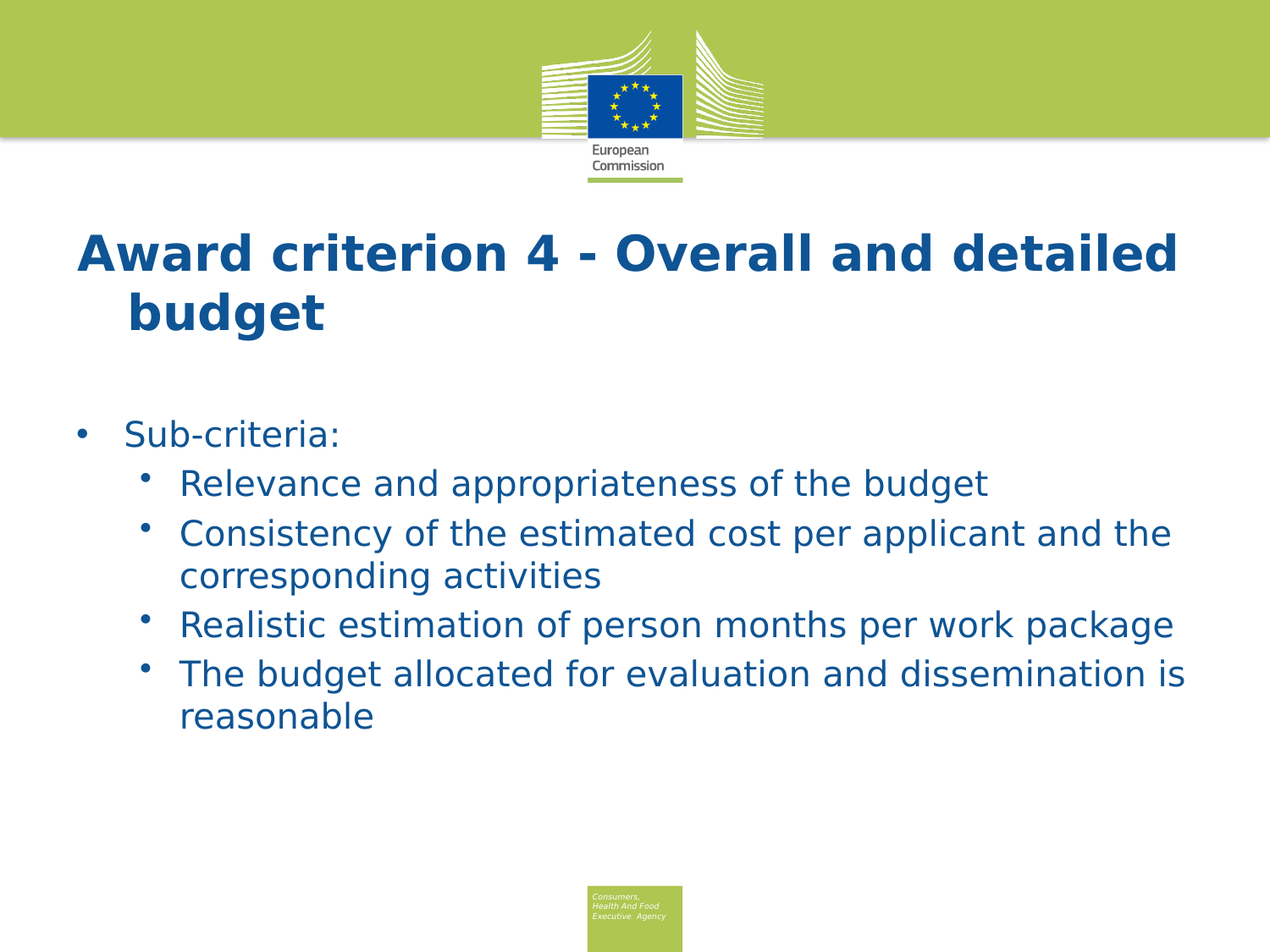

# Award criterion 4 - Overall and detailed budget

Sub-criteria:
Relevance and appropriateness of the budget
Consistency of the estimated cost per applicant and the corresponding activities
Realistic estimation of person months per work package
The budget allocated for evaluation and dissemination is reasonable